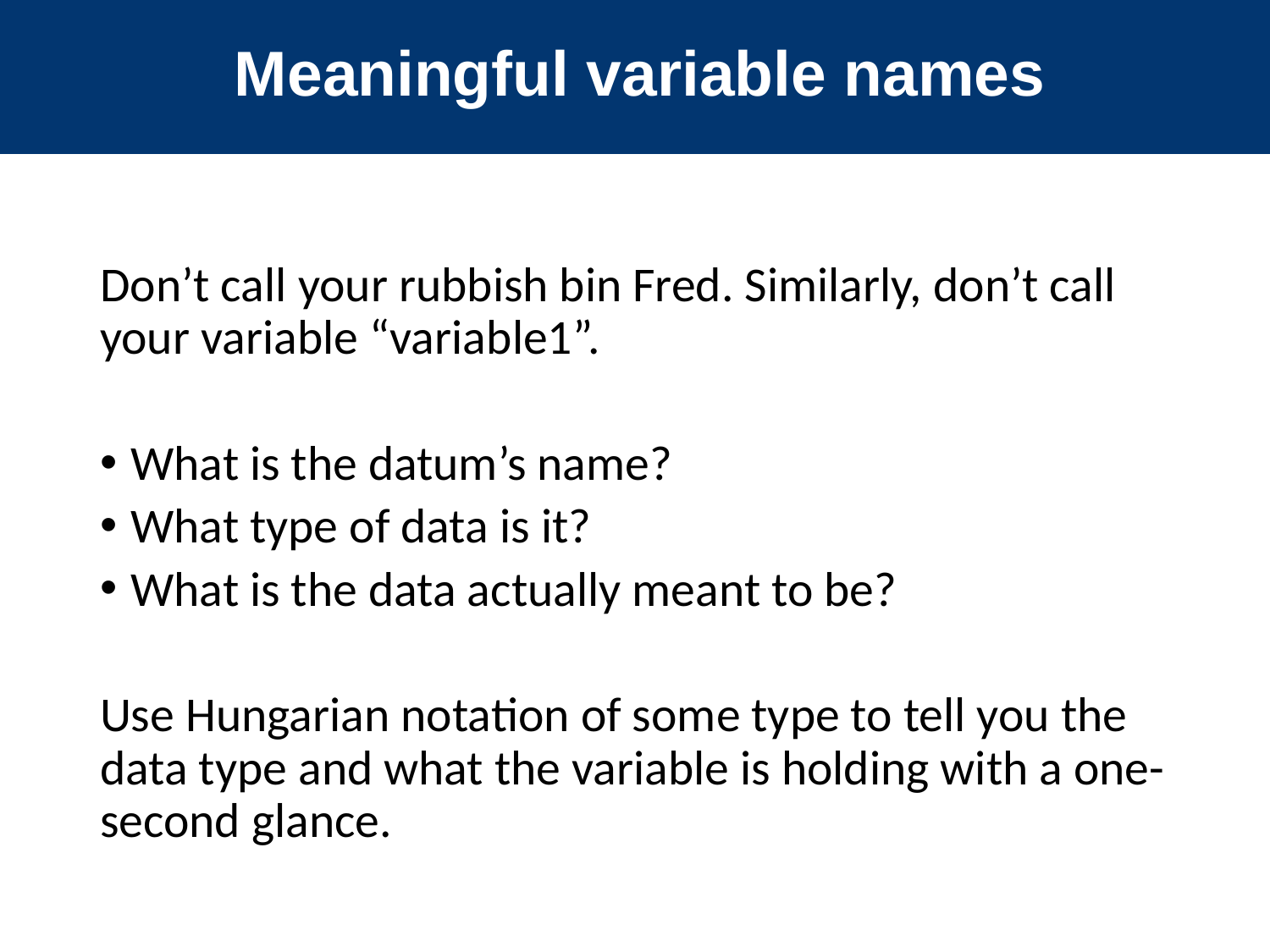

Meaningful variable names
Don’t call your rubbish bin Fred. Similarly, don’t call your variable “variable1”.

 What is the datum’s name?
 What type of data is it?
 What is the data actually meant to be?

Use Hungarian notation of some type to tell you the data type and what the variable is holding with a one-second glance.